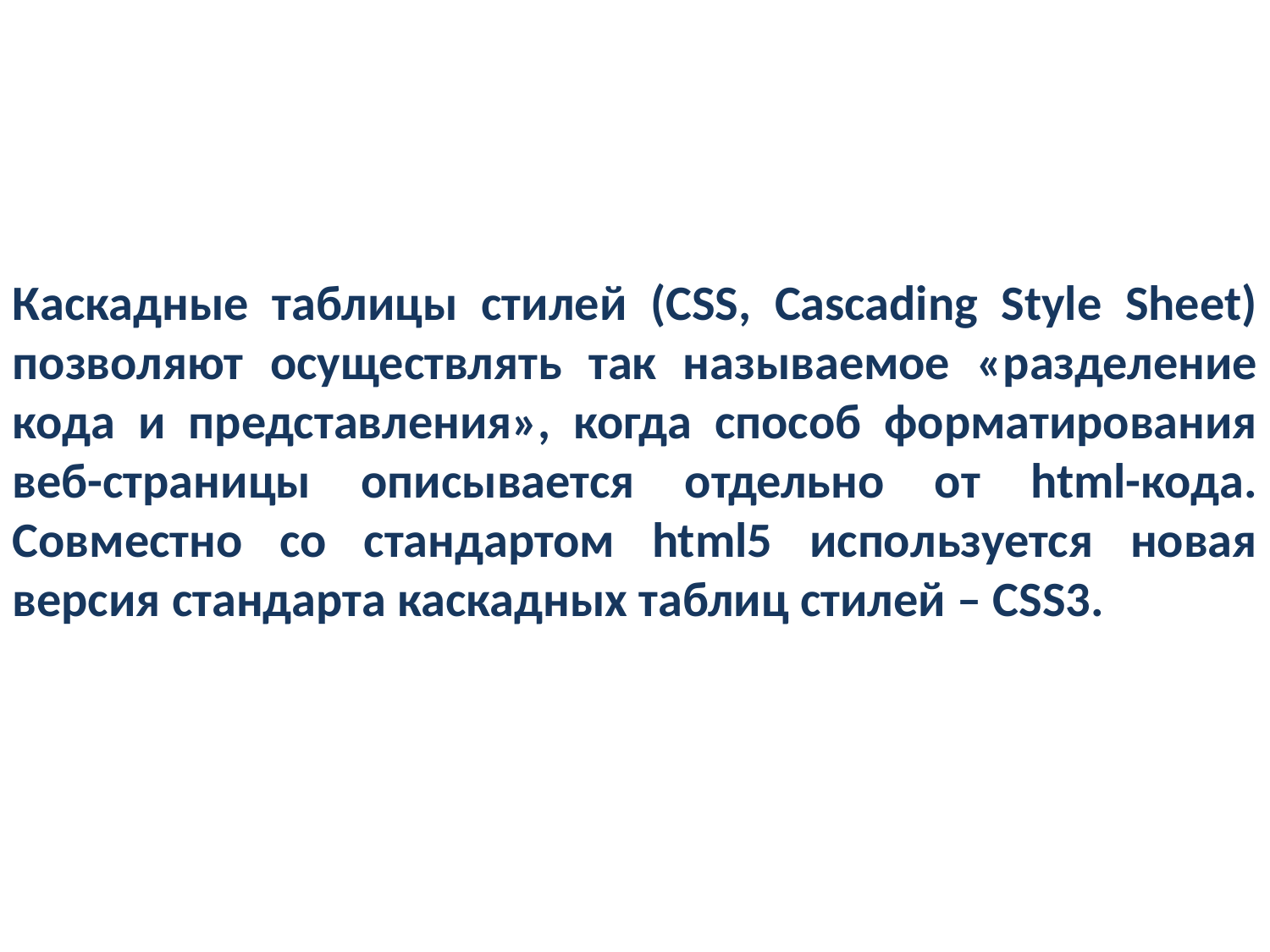

Каскадные таблицы стилей (CSS, Cascading Style Sheet) позволяют осуществлять так называемое «разделение кода и представления», когда способ форматирования веб-страницы описывается отдельно от html-кода. Совместно со стандартом html5 используется новая версия стандарта каскадных таблиц стилей – CSS3.